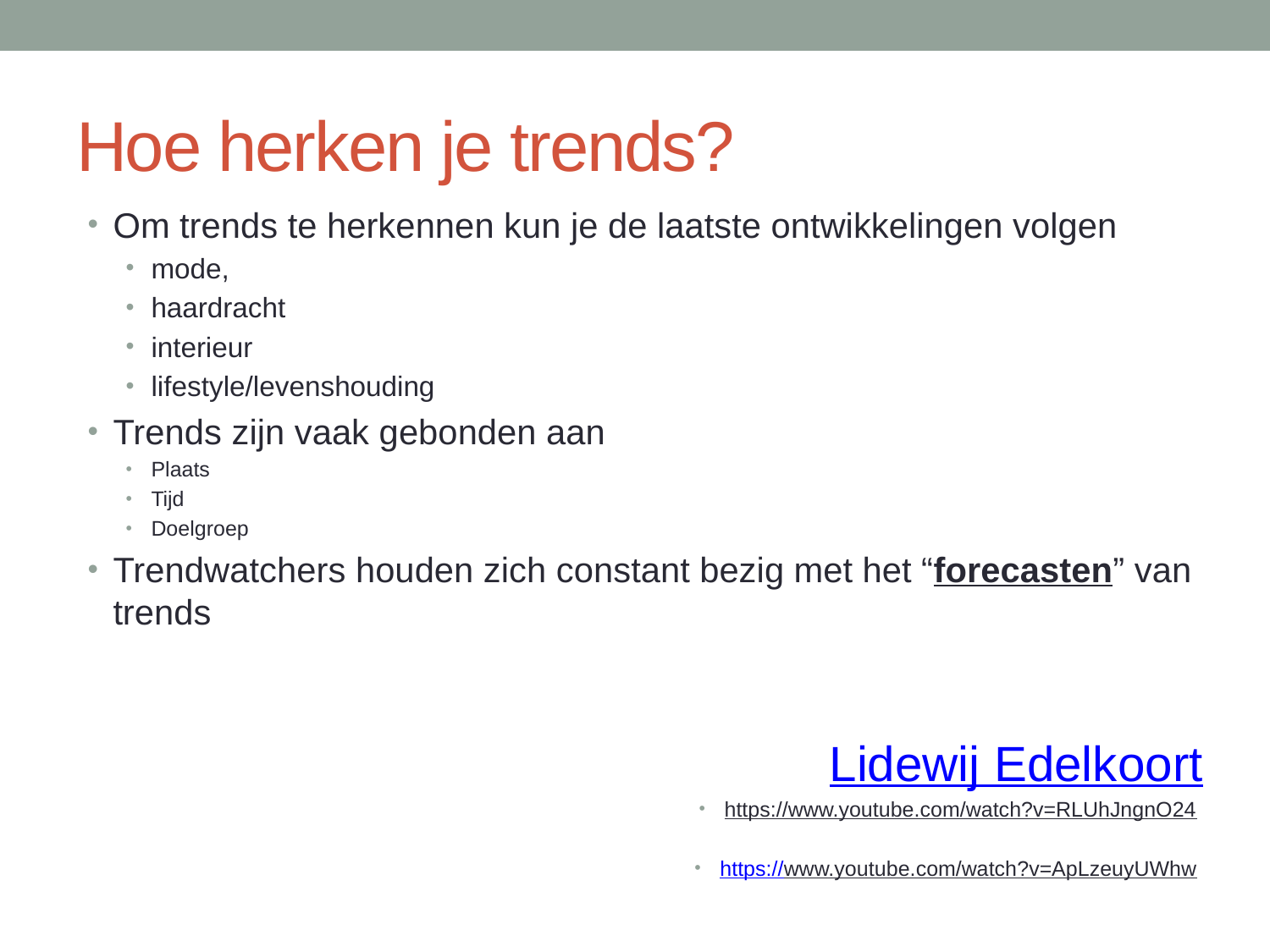

# Hoe herken je trends?
Om trends te herkennen kun je de laatste ontwikkelingen volgen
mode,
haardracht
interieur
lifestyle/levenshouding
Trends zijn vaak gebonden aan
Plaats
Tijd
Doelgroep
Trendwatchers houden zich constant bezig met het “forecasten” van trends
Lidewij Edelkoort
https://www.youtube.com/watch?v=RLUhJngnO24

https://www.youtube.com/watch?v=ApLzeuyUWhw